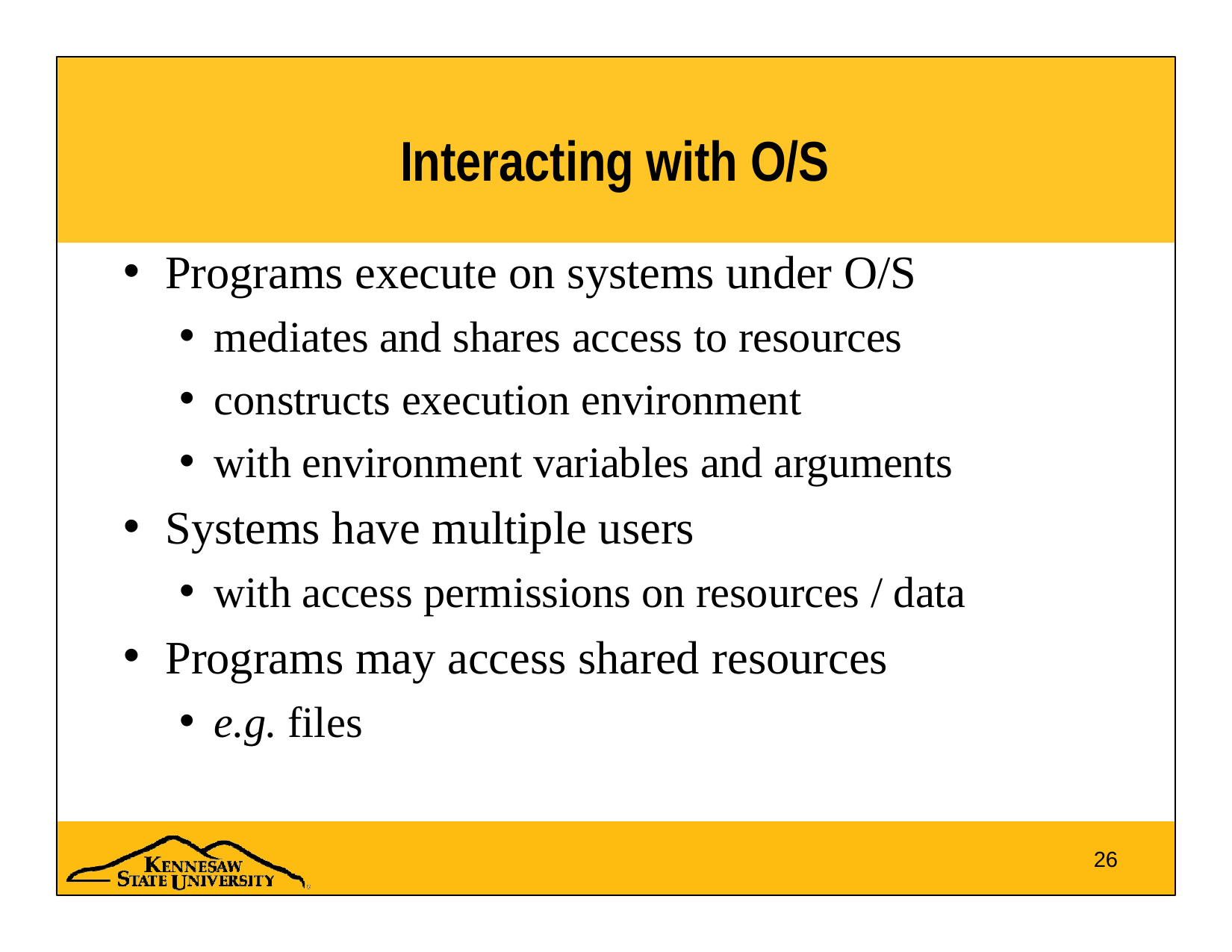

# Interacting with O/S
Programs execute on systems under O/S
mediates and shares access to resources
constructs execution environment
with environment variables and arguments
Systems have multiple users
with access permissions on resources / data
Programs may access shared resources
e.g. files

26